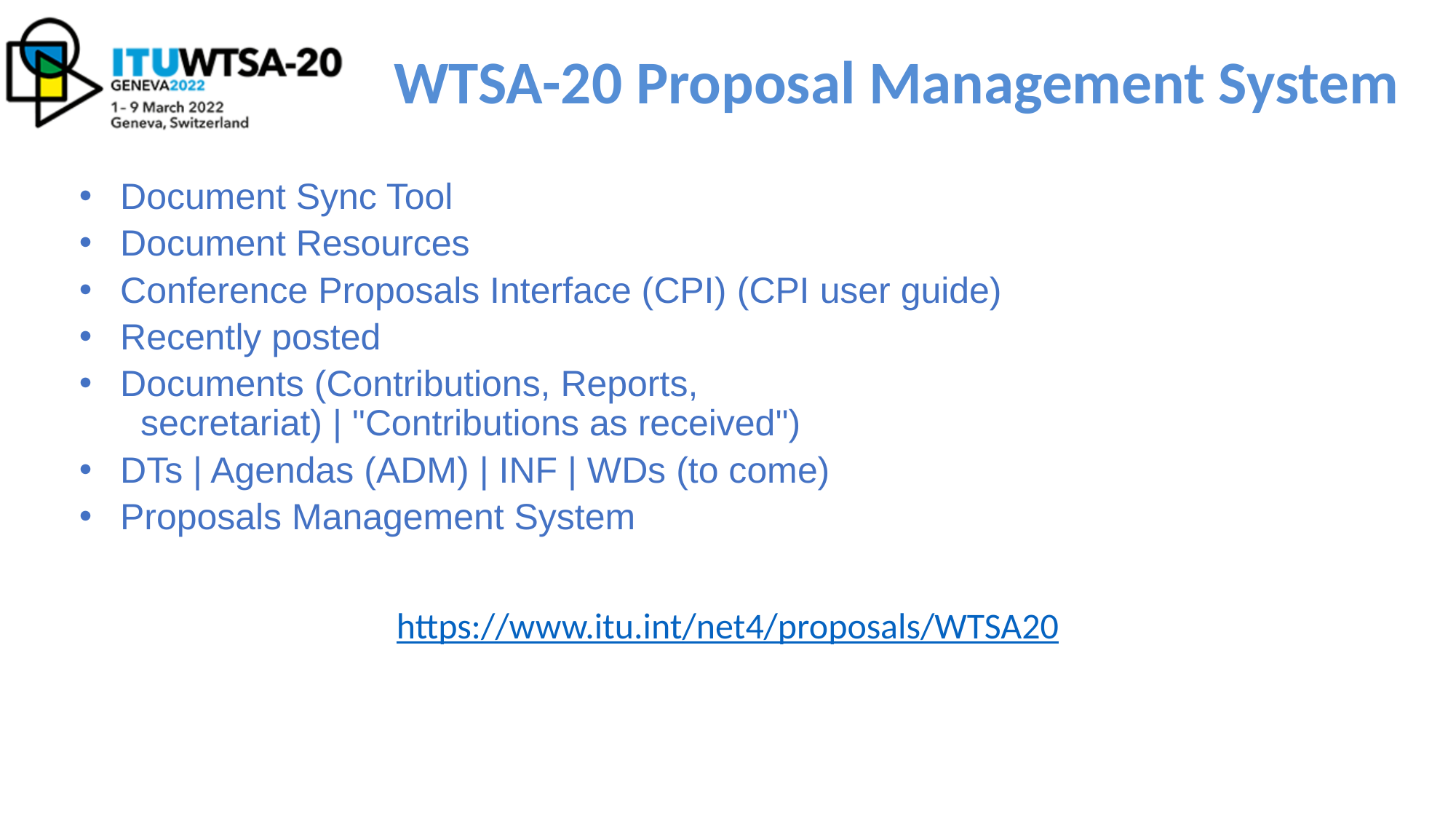

# WTSA-20 Proposal Management System
Document Sync Tool
Document Resources
Conference Proposals Interface (CPI) (CPI user guide)
Recently posted
Documents (Contributions, Reports,
  secretariat) | "Contributions as received")
DTs | Agendas (ADM) | INF | WDs (to come)
Proposals Management System

https://www.itu.int/net4/proposals/WTSA20